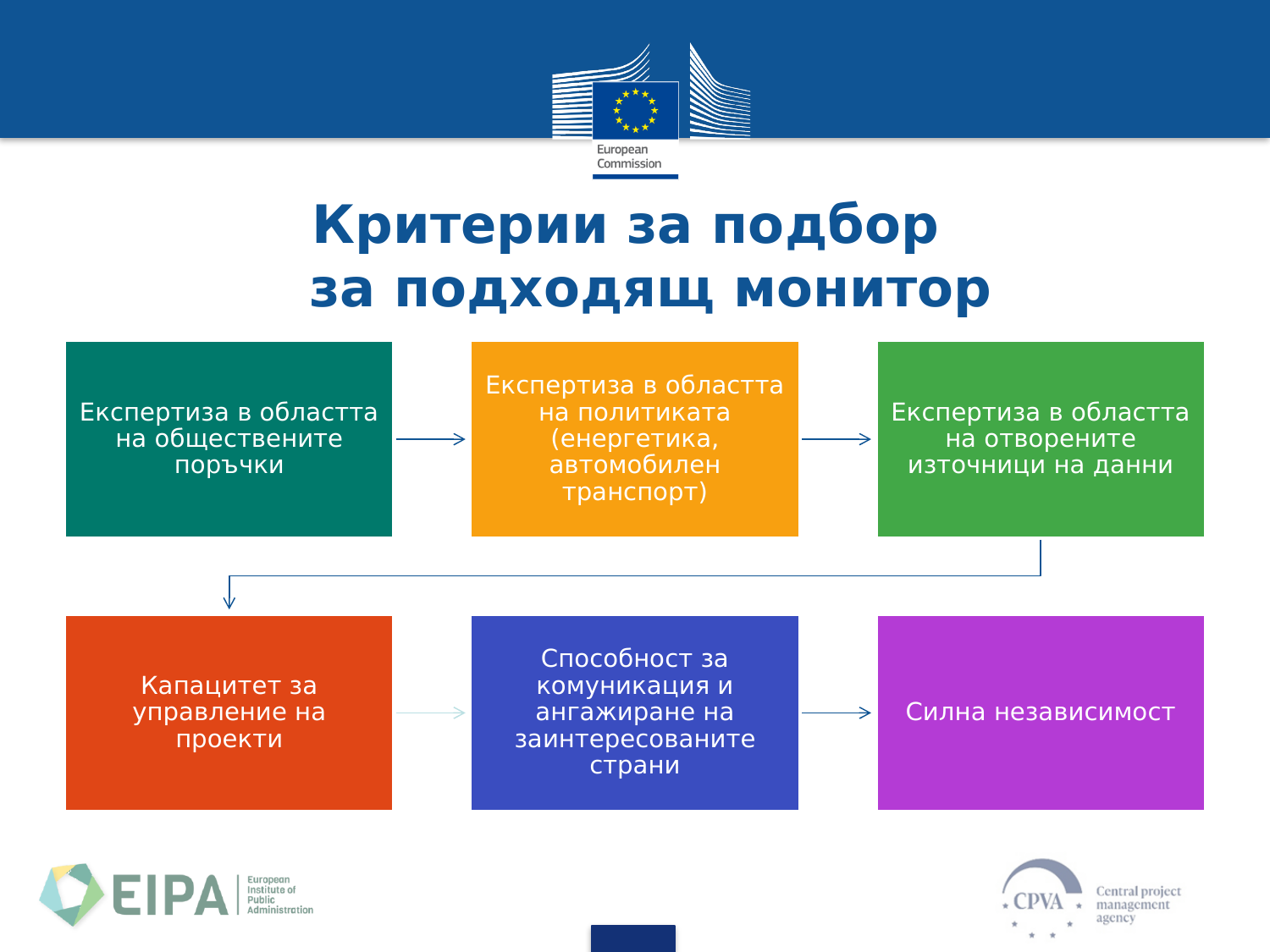

# Критерии за подбор за подходящ монитор

Експертиза в областта на обществените поръчки

Експертиза в областта на политиката (енергетика, автомобилен транспорт)

Експертиза в областта на отворените източници на данни

Капацитет за управление на проекти

Способност за комуникация и ангажиране на заинтересованите страни
Силна независимост